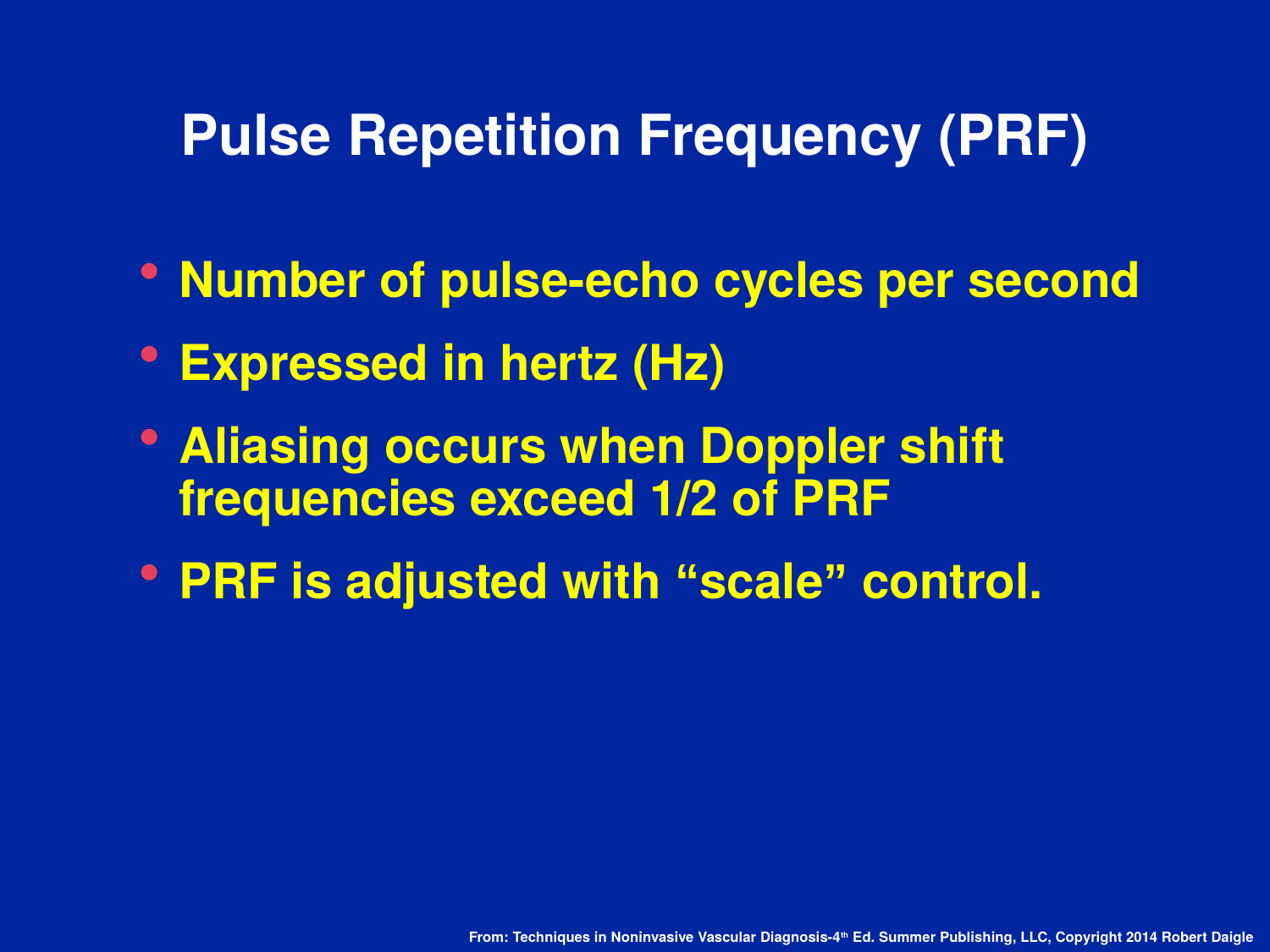

# Pulse Repetition Frequency (PRF)
Number of pulse-echo cycles per second
Expressed in hertz (Hz)
Aliasing occurs when Doppler shift frequencies exceed 1/2 of PRF
PRF is adjusted with “scale” control.